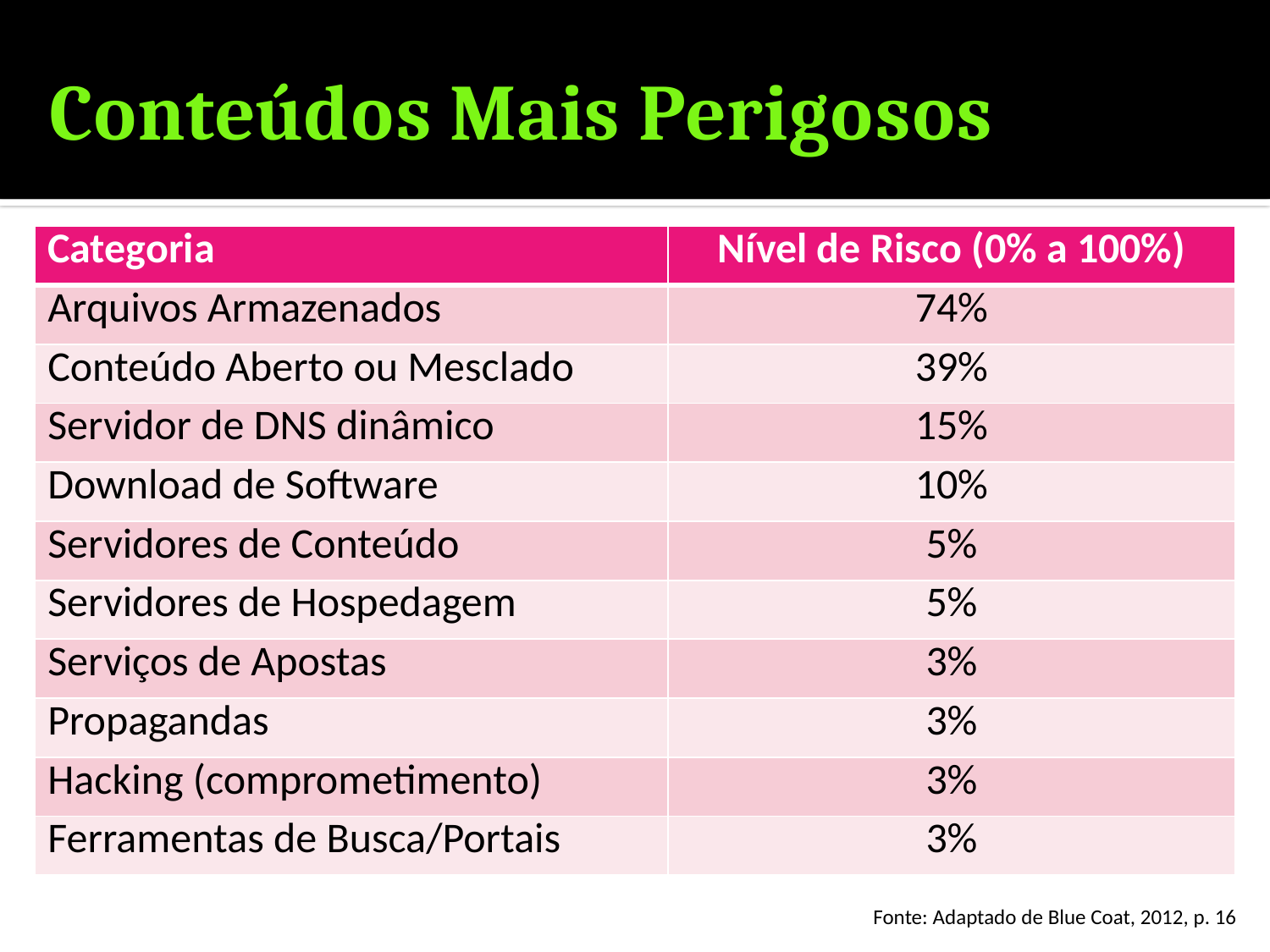

# Conteúdos Mais Perigosos
| Categoria | Nível de Risco (0% a 100%) |
| --- | --- |
| Arquivos Armazenados | 74% |
| Conteúdo Aberto ou Mesclado | 39% |
| Servidor de DNS dinâmico | 15% |
| Download de Software | 10% |
| Servidores de Conteúdo | 5% |
| Servidores de Hospedagem | 5% |
| Serviços de Apostas | 3% |
| Propagandas | 3% |
| Hacking (comprometimento) | 3% |
| Ferramentas de Busca/Portais | 3% |
Fonte: Adaptado de Blue Coat, 2012, p. 16